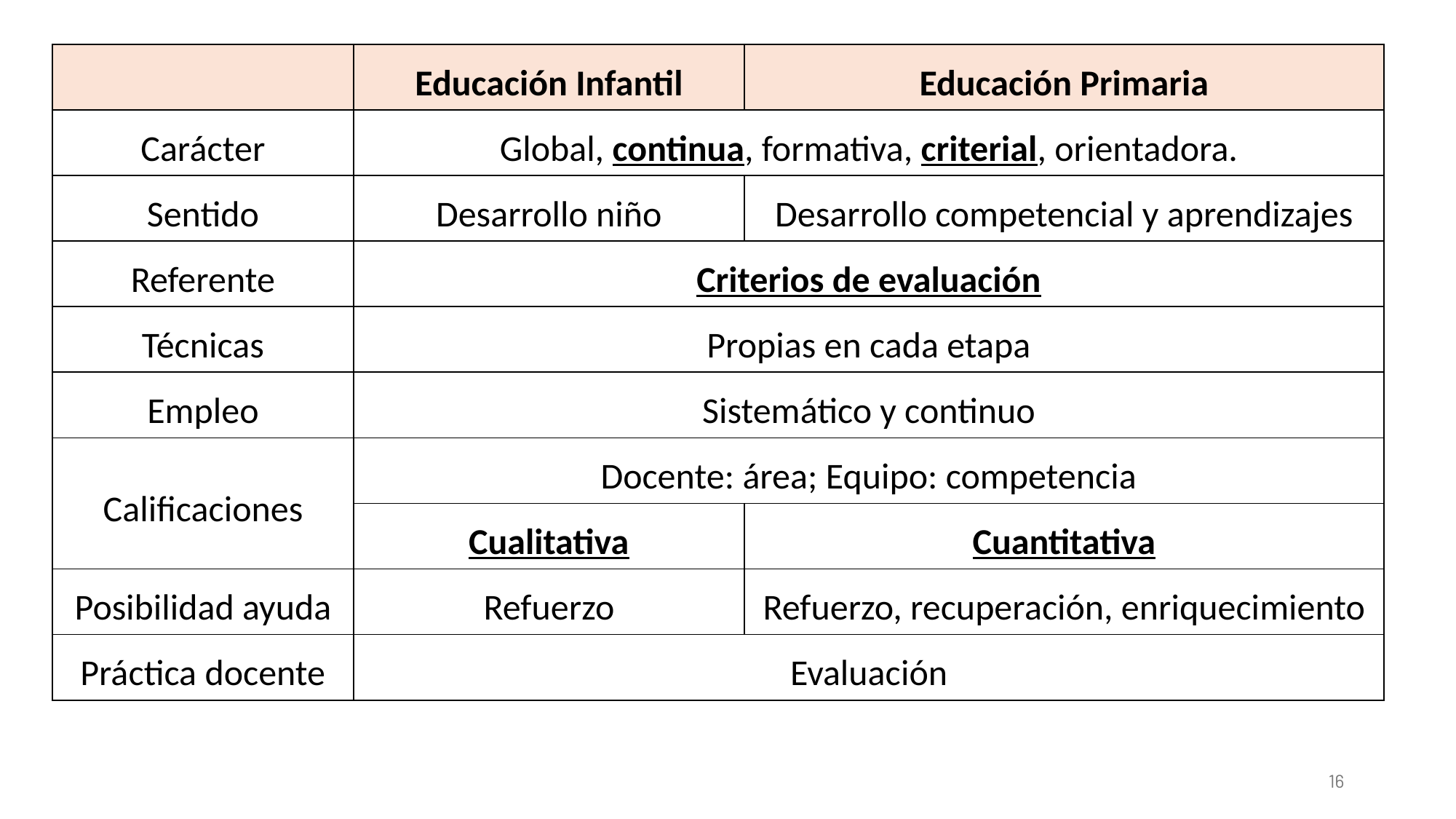

|  | Educación Infantil | Educación Primaria |
| --- | --- | --- |
| Carácter | Global, continua, formativa, criterial, orientadora. |  |
| Sentido | Desarrollo niño | Desarrollo competencial y aprendizajes |
| Referente | Criterios de evaluación |  |
| Técnicas | Propias en cada etapa |  |
| Empleo | Sistemático y continuo |  |
| Calificaciones | Docente: área; Equipo: competencia |  |
|  | Cualitativa | Cuantitativa |
| Posibilidad ayuda | Refuerzo | Refuerzo, recuperación, enriquecimiento |
| Práctica docente | Evaluación |  |
16